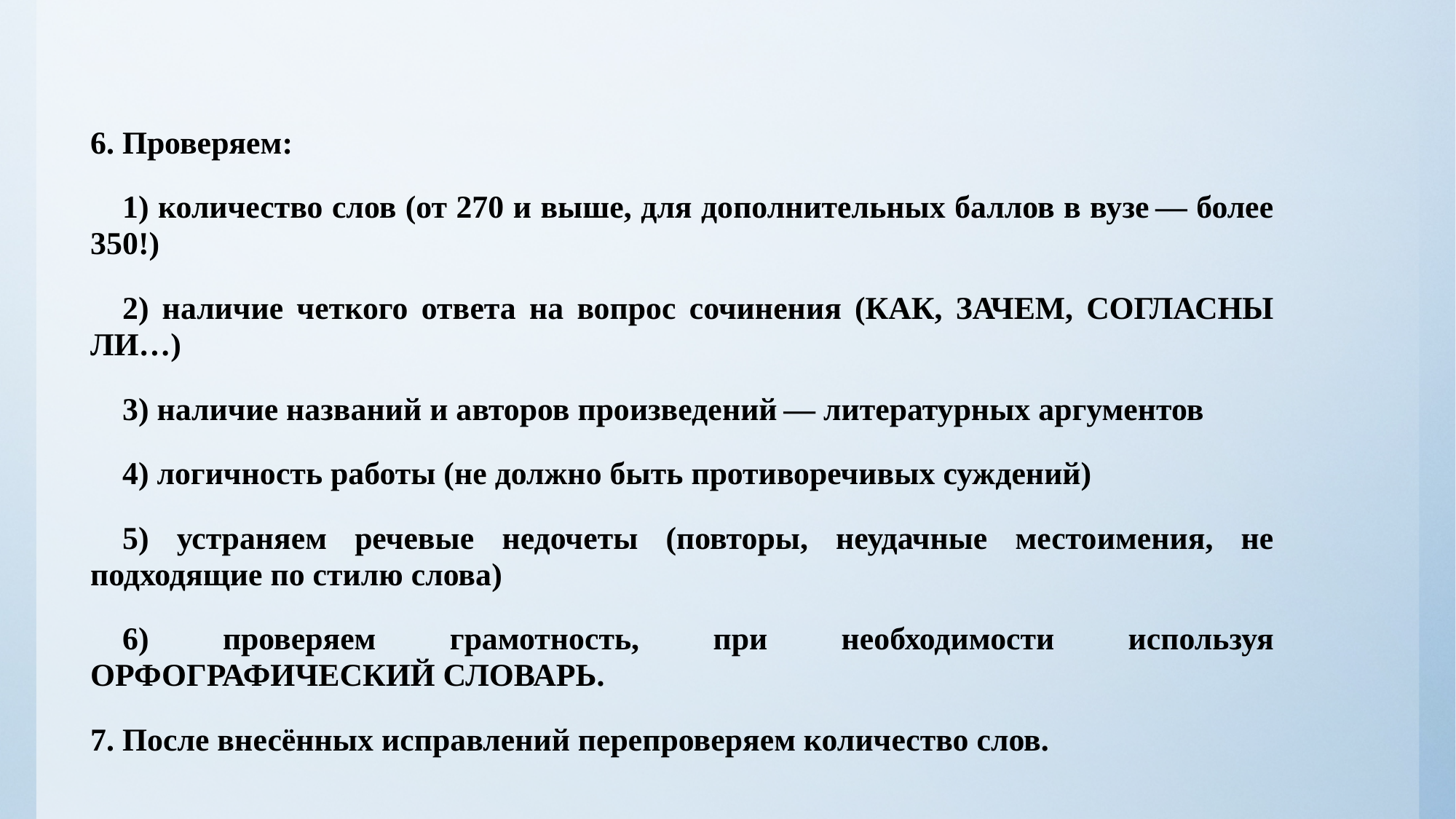

#
6. Проверяем:
    1) количество слов (от 270 и выше, для дополнительных баллов в вузе — более 350!)
    2) наличие четкого ответа на вопрос сочинения (КАК, ЗАЧЕМ, СОГЛАСНЫ ЛИ…)
    3) наличие названий и авторов произведений — литературных аргументов
    4) логичность работы (не должно быть противоречивых суждений)
    5) устраняем речевые недочеты (повторы, неудачные местоимения, не подходящие по стилю слова)
    6) проверяем грамотность, при необходимости используя ОРФОГРАФИЧЕСКИЙ СЛОВАРЬ.
7. После внесённых исправлений перепроверяем количество слов.